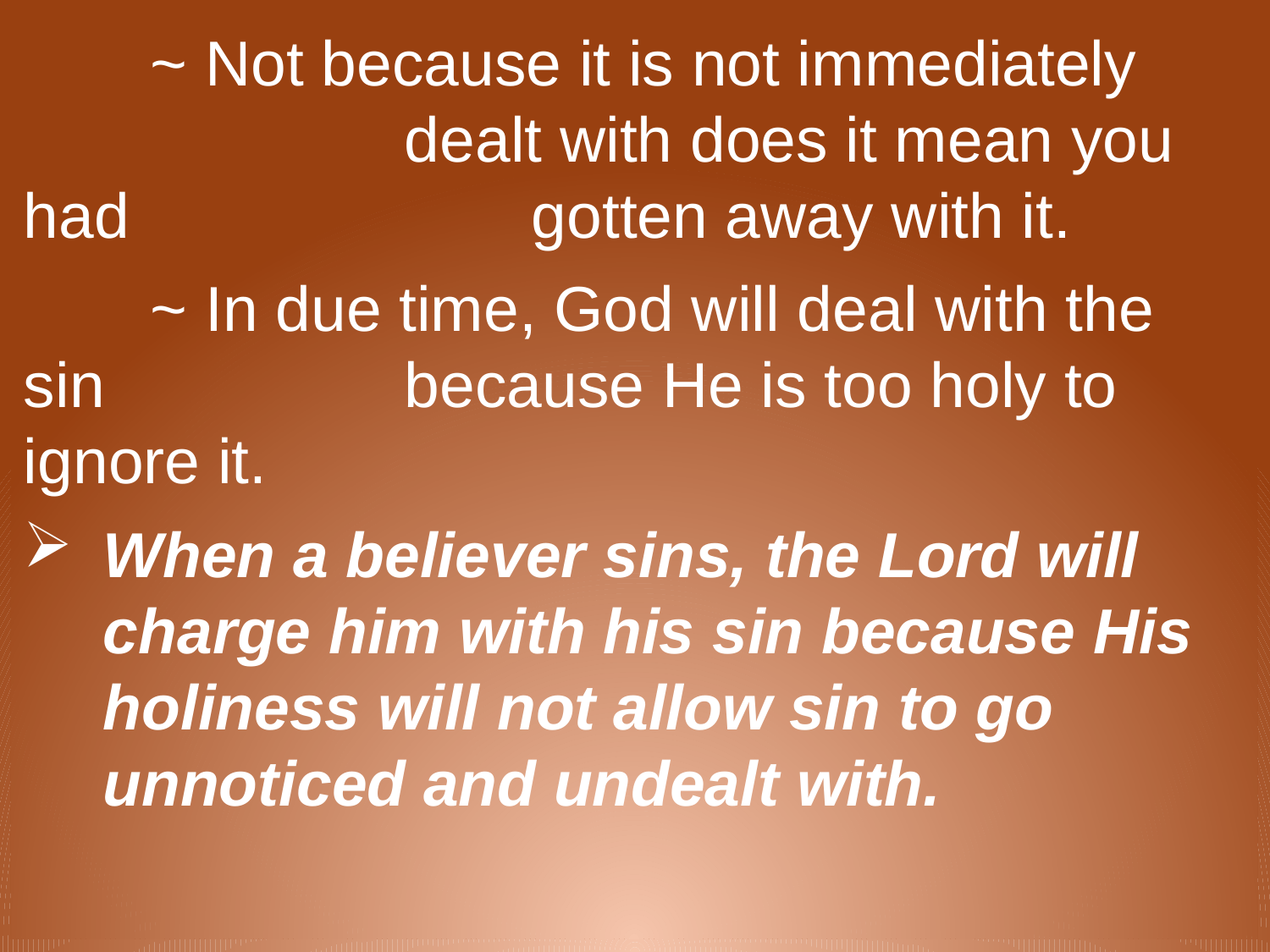

~ Not because it is not immediately 				dealt with does it mean you had 				gotten away with it.
	~ In due time, God will deal with the sin 			because He is too holy to ignore it.
When a believer sins, the Lord will charge him with his sin because His holiness will not allow sin to go unnoticed and undealt with.